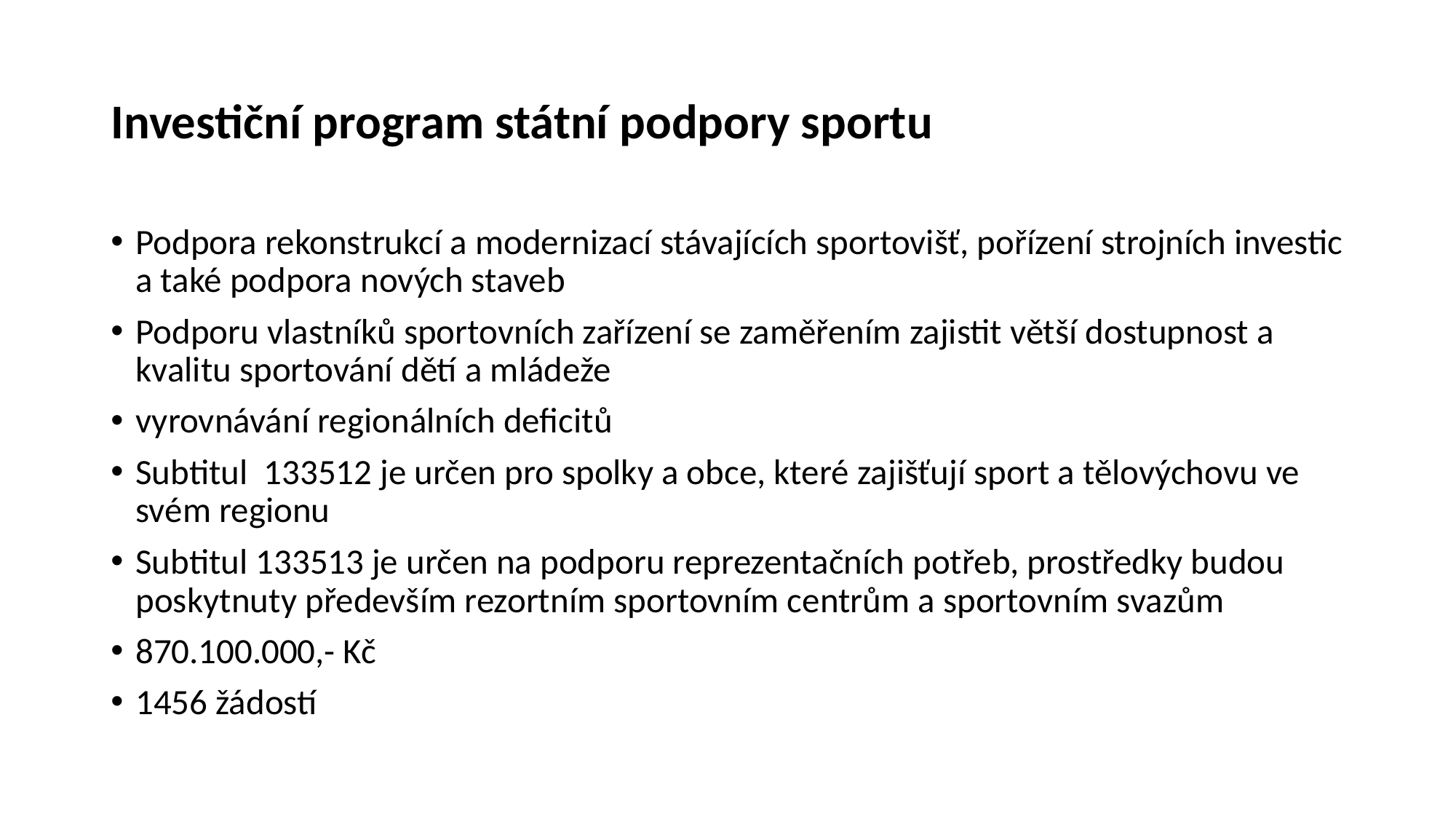

# Investiční program státní podpory sportu
Podpora rekonstrukcí a modernizací stávajících sportovišť, pořízení strojních investic a také podpora nových staveb
Podporu vlastníků sportovních zařízení se zaměřením zajistit větší dostupnost a kvalitu sportování dětí a mládeže
vyrovnávání regionálních deficitů
Subtitul  133512 je určen pro spolky a obce, které zajišťují sport a tělovýchovu ve svém regionu
Subtitul 133513 je určen na podporu reprezentačních potřeb, prostředky budou poskytnuty především rezortním sportovním centrům a sportovním svazům
870.100.000,- Kč
1456 žádostí